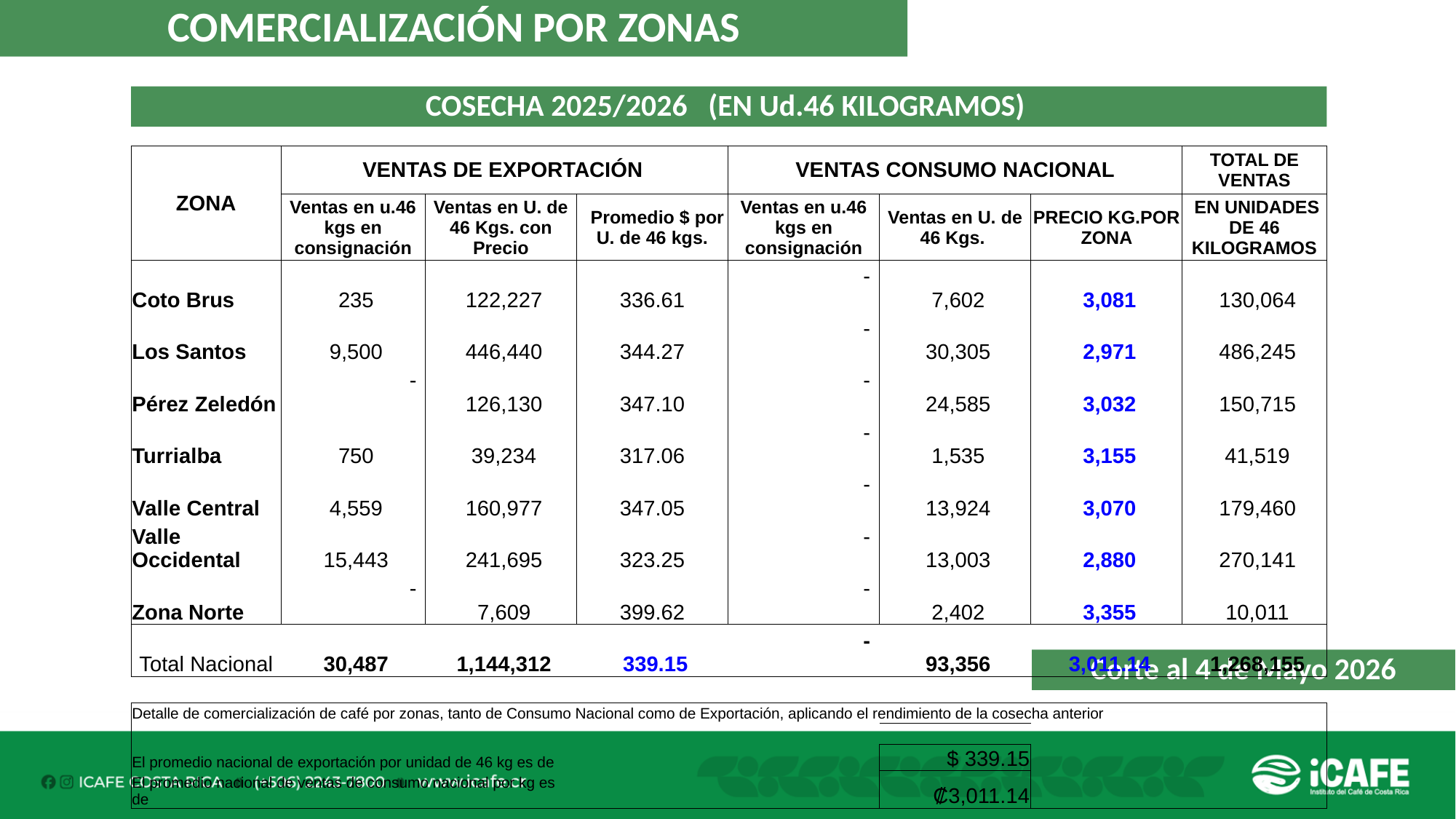

COMERCIALIZACIÓN POR ZONAS
COSECHA 2025/2026   (EN Ud.46 KILOGRAMOS)
| ZONA | VENTAS DE EXPORTACIÓN |  |  | VENTAS CONSUMO NACIONAL |  |  | TOTAL DE VENTAS |
| --- | --- | --- | --- | --- | --- | --- | --- |
|  | Ventas en u.46 kgs en consignación | Ventas en U. de 46 Kgs. con Precio | Promedio $ por U. de 46 kgs. | Ventas en u.46 kgs en consignación | Ventas en U. de 46 Kgs. | PRECIO KG.POR ZONA | EN UNIDADES DE 46 KILOGRAMOS |
| Coto Brus | 235 | 122,227 | 336.61 | - | 7,602 | 3,081 | 130,064 |
| Los Santos | 9,500 | 446,440 | 344.27 | - | 30,305 | 2,971 | 486,245 |
| Pérez Zeledón | - | 126,130 | 347.10 | - | 24,585 | 3,032 | 150,715 |
| Turrialba | 750 | 39,234 | 317.06 | - | 1,535 | 3,155 | 41,519 |
| Valle Central | 4,559 | 160,977 | 347.05 | - | 13,924 | 3,070 | 179,460 |
| Valle Occidental | 15,443 | 241,695 | 323.25 | - | 13,003 | 2,880 | 270,141 |
| Zona Norte | - | 7,609 | 399.62 | - | 2,402 | 3,355 | 10,011 |
| Total Nacional | 30,487 | 1,144,312 | 339.15 | - | 93,356 | 3,011.14 | 1,268,155 |
|  |  |  |  |  |  |  |  |
| Detalle de comercialización de café por zonas, tanto de Consumo Nacional como de Exportación, aplicando el rendimiento de la cosecha anterior |  |  |  |  |  |  |  |
|  |  |  |  |  |  |  |  |
| El promedio nacional de exportación por unidad de 46 kg es de |  |  |  |  | $ 339.15 |  |  |
| El promedio nacional de ventas de consumo nacional por kg es de |  |  |  |  | ₡3,011.14 |  |  |
Corte al 4 de Mayo 2026